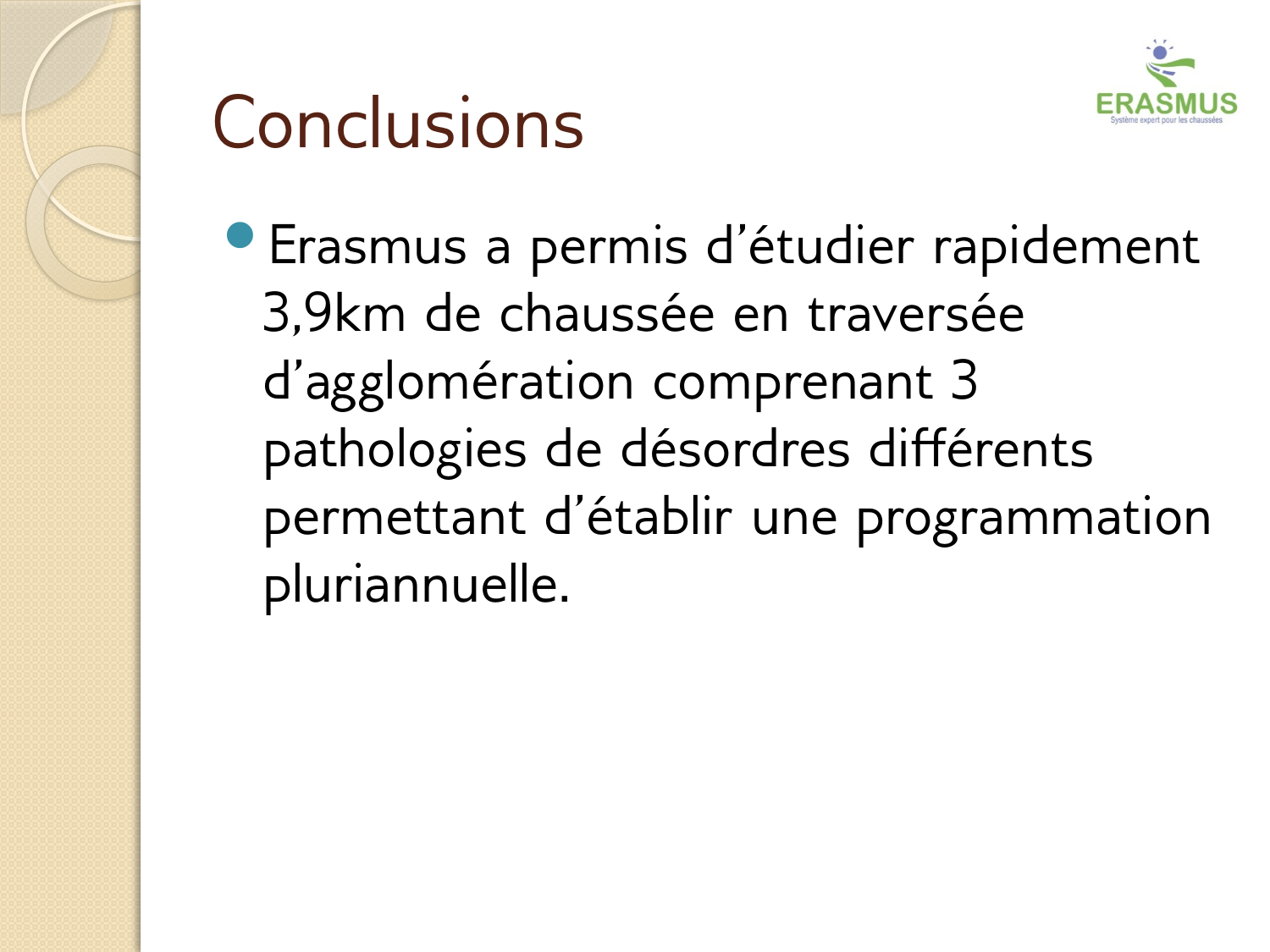

# Conclusions
Erasmus a permis d’étudier rapidement 3,9km de chaussée en traversée d’agglomération comprenant 3 pathologies de désordres différents permettant d’établir une programmation pluriannuelle.